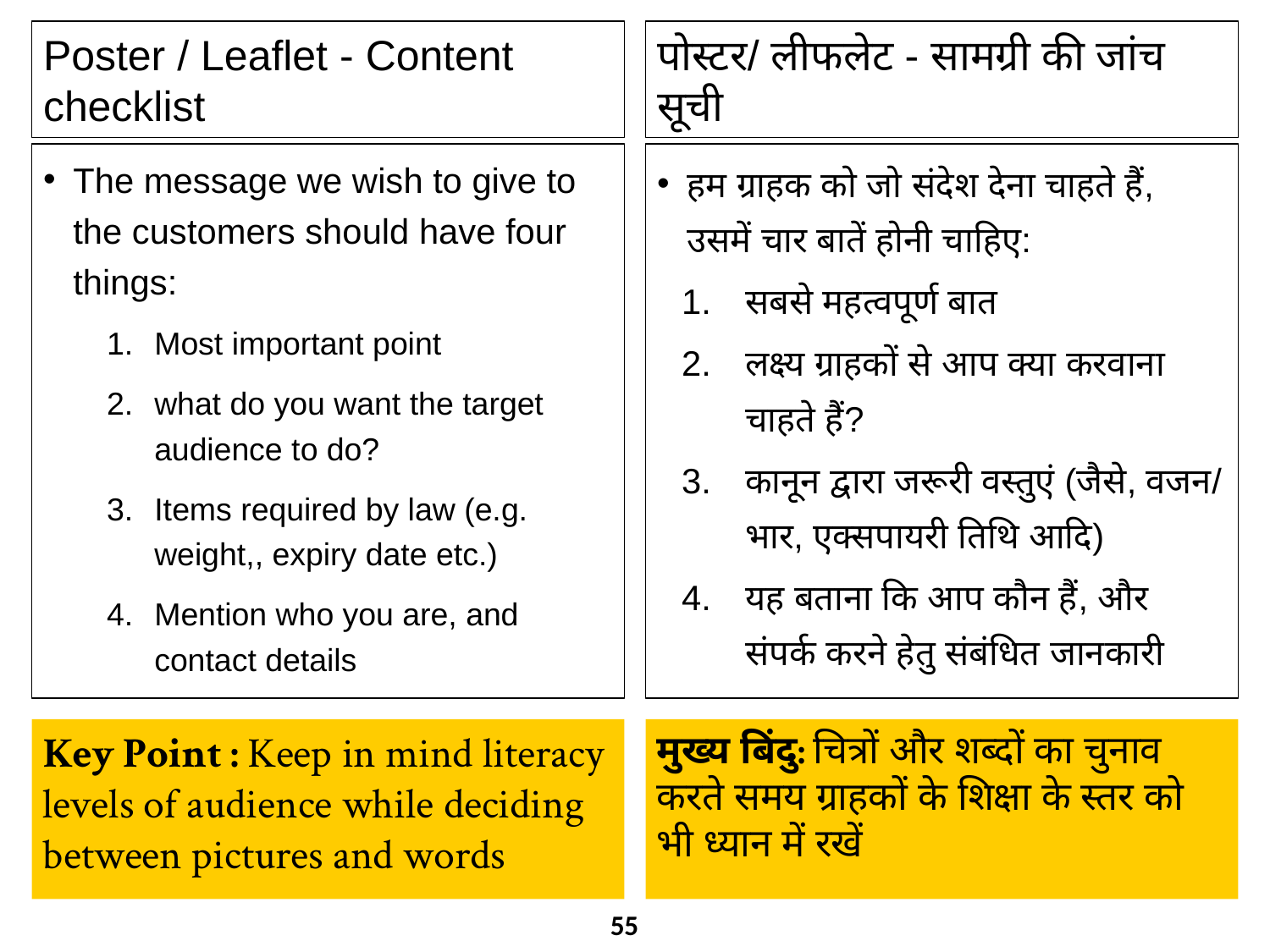

Poster / Leaflet - Content checklist
पोस्टर/ लीफलेट - सामग्री की जांच सूची
The message we wish to give to the customers should have four things:
Most important point
what do you want the target audience to do?
Items required by law (e.g. weight,, expiry date etc.)
Mention who you are, and contact details
हम ग्राहक को जो संदेश देना चाहते हैं, उसमें चार बातें होनी चाहिए:
सबसे महत्वपूर्ण बात
लक्ष्य ग्राहकों से आप क्या करवाना चाहते हैं?
कानून द्वारा जरूरी वस्तुएं (जैसे, वजन/ भार, एक्सपायरी तिथि आदि)
यह बताना कि आप कौन हैं, और संपर्क करने हेतु संबंधित जानकारी
Key Point : Keep in mind literacy levels of audience while deciding between pictures and words
मुख्य बिंदु: चित्रों और शब्दों का चुनाव करते समय ग्राहकों के शिक्षा के स्तर को भी ध्यान में रखें
55